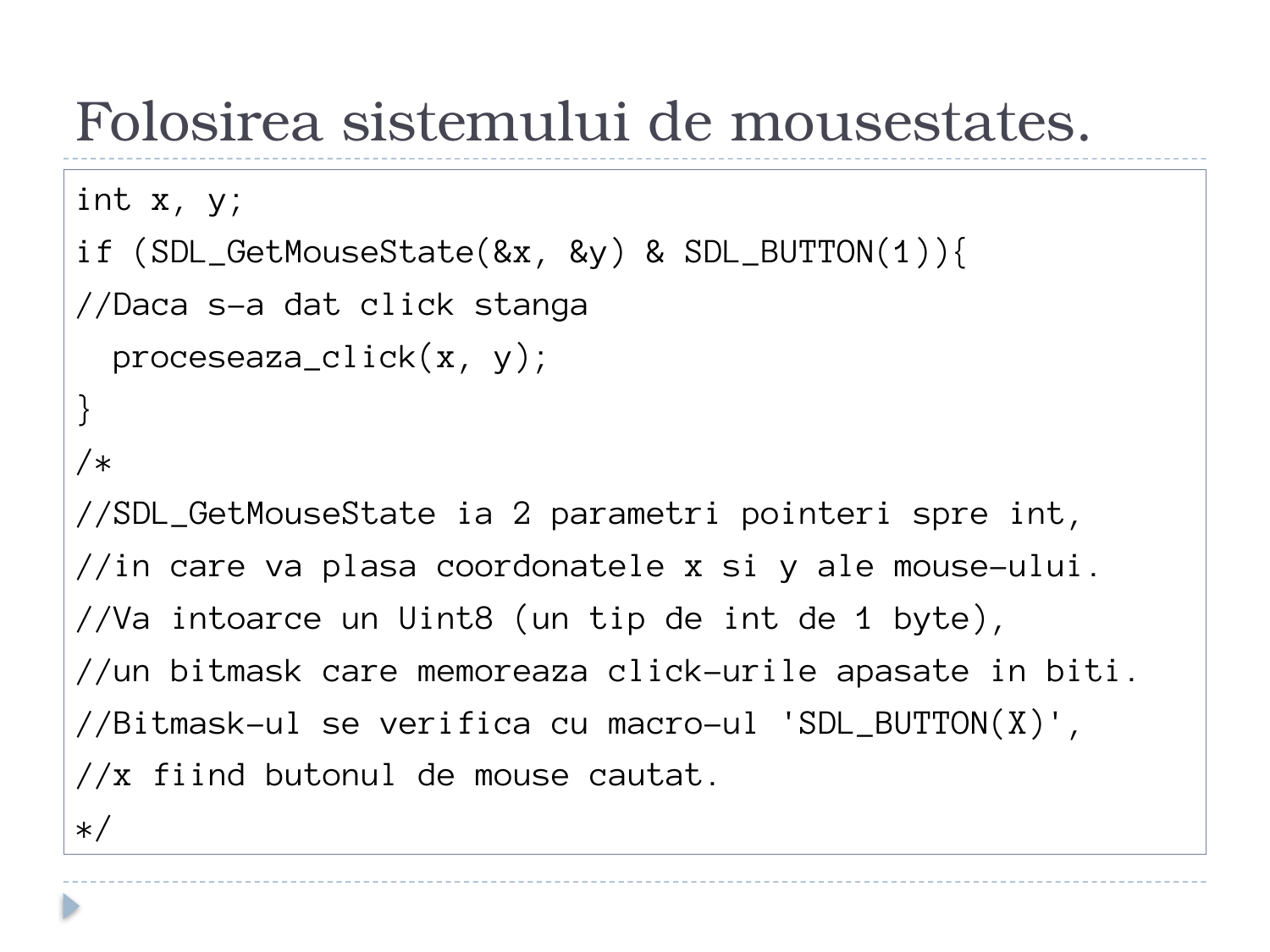

# Folosirea sistemului de mousestates.
int x, y;
if (SDL_GetMouseState(&x, &y) & SDL_BUTTON(1)){
//Daca s-a dat click stanga
	proceseaza_click(x, y);
}
/*
//SDL_GetMouseState ia 2 parametri pointeri spre int,
//in care va plasa coordonatele x si y ale mouse-ului.
//Va intoarce un Uint8 (un tip de int de 1 byte),
//un bitmask care memoreaza click-urile apasate in biti.
//Bitmask-ul se verifica cu macro-ul 'SDL_BUTTON(X)',
//x fiind butonul de mouse cautat.
*/